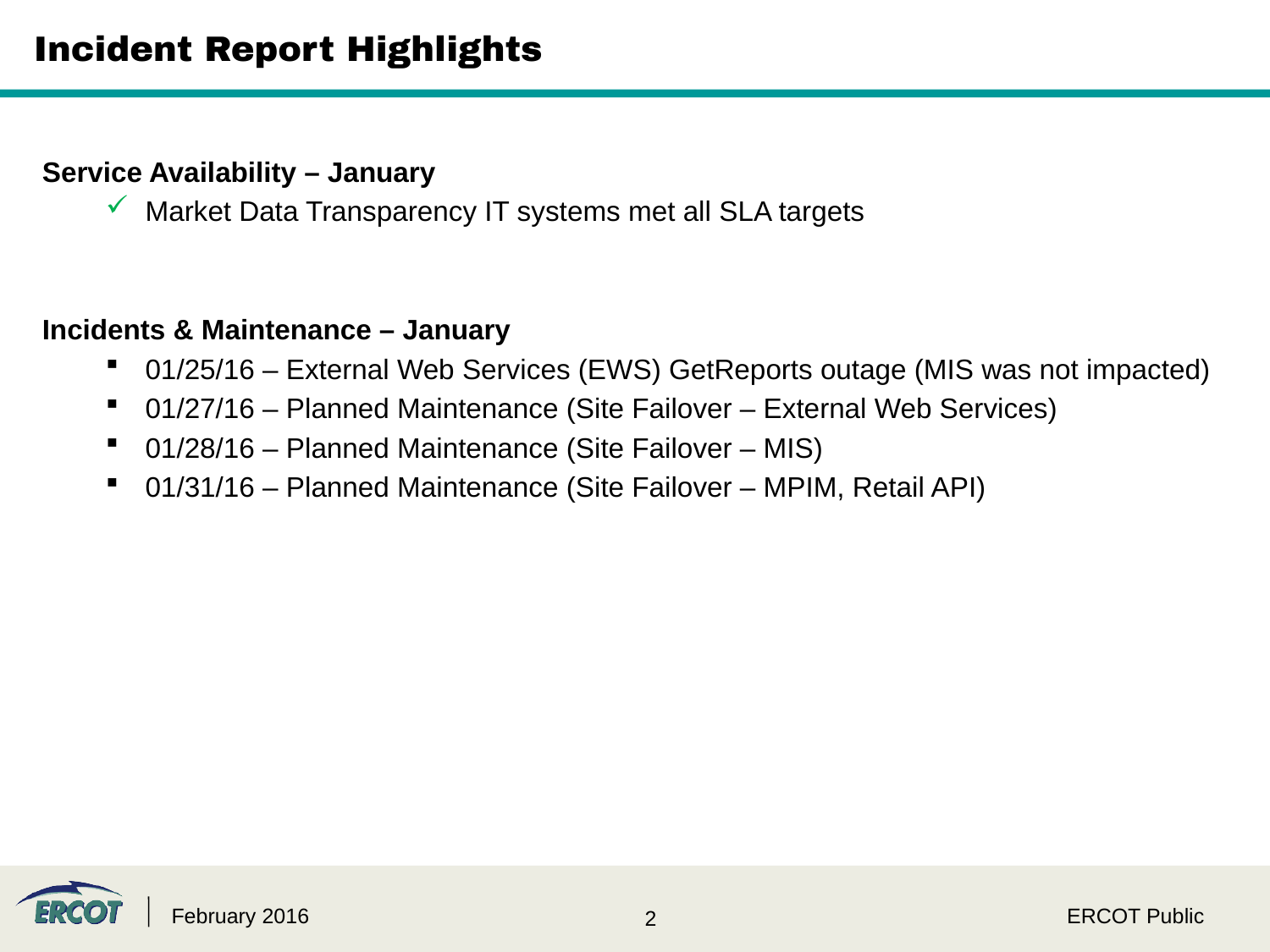

# Incident Report Highlights

Service Availability – January
Market Data Transparency IT systems met all SLA targets

Incidents & Maintenance – January
01/25/16 – External Web Services (EWS) GetReports outage (MIS was not impacted)
01/27/16 – Planned Maintenance (Site Failover – External Web Services)
01/28/16 – Planned Maintenance (Site Failover – MIS)
01/31/16 – Planned Maintenance (Site Failover – MPIM, Retail API)

February 2016
ERCOT Public